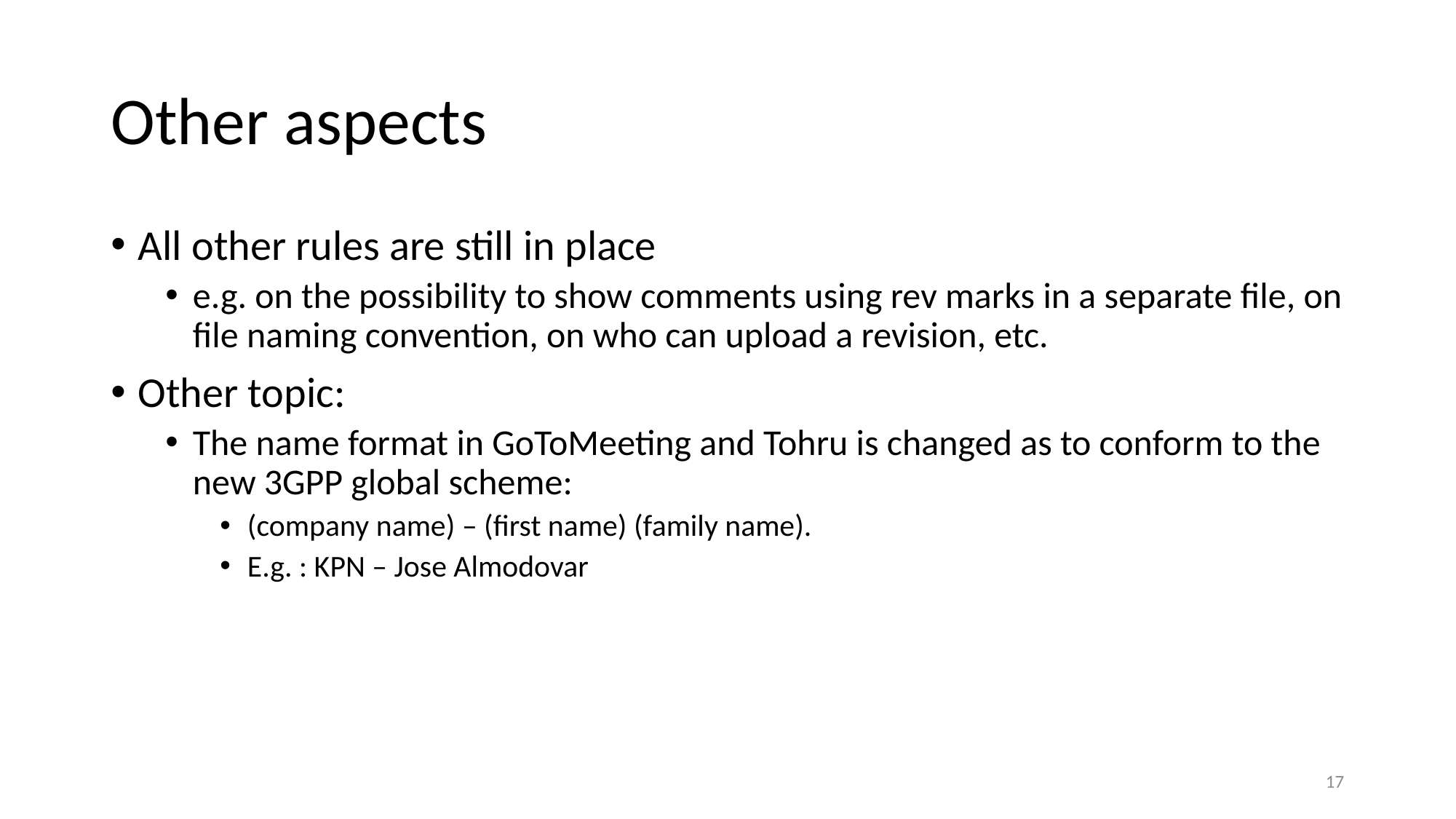

# Other aspects
All other rules are still in place
e.g. on the possibility to show comments using rev marks in a separate file, on file naming convention, on who can upload a revision, etc.
Other topic:
The name format in GoToMeeting and Tohru is changed as to conform to the new 3GPP global scheme:
(company name) – (first name) (family name).
E.g. : KPN – Jose Almodovar

17